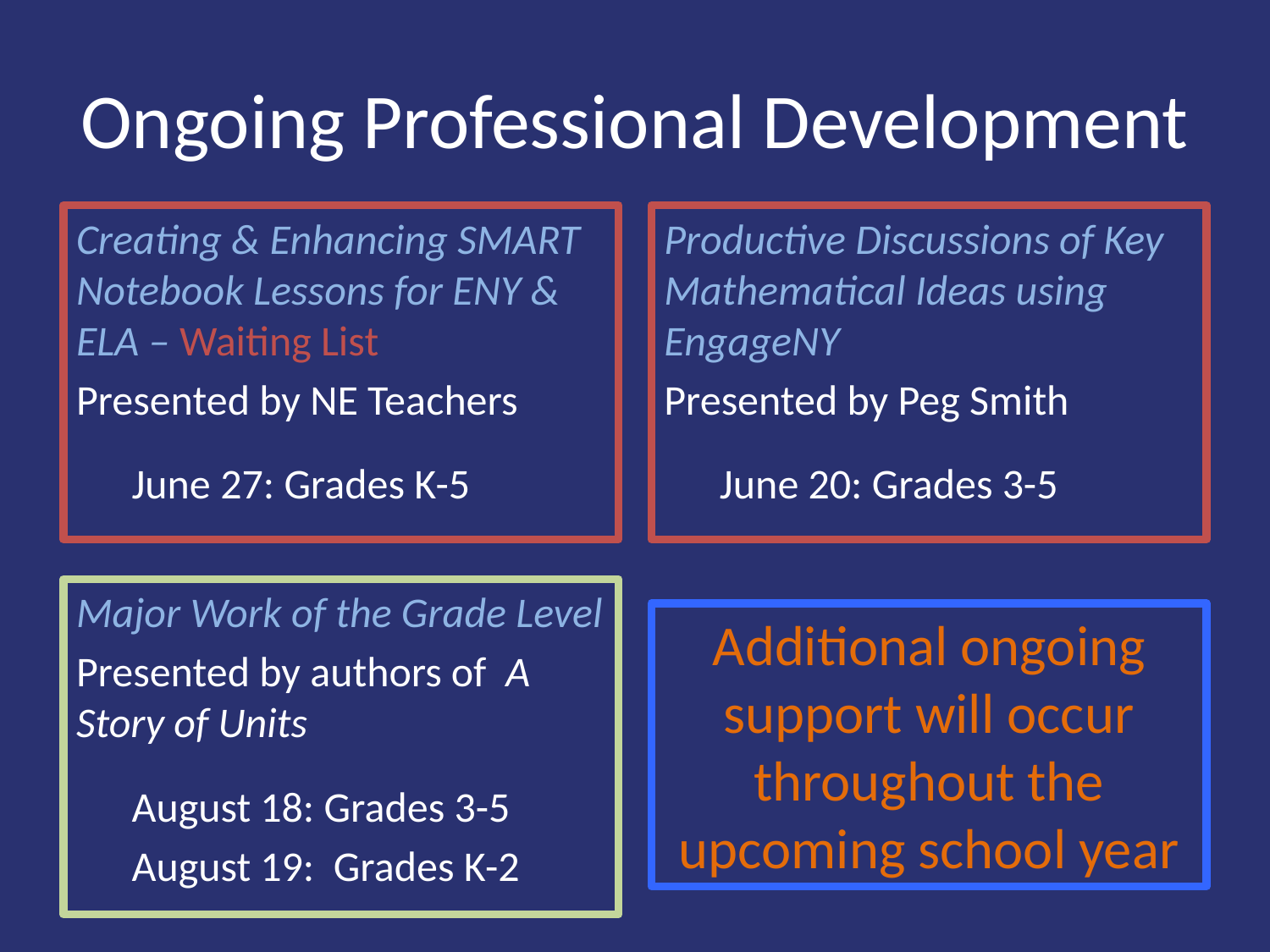

# Ongoing Professional Development
Creating & Enhancing SMART Notebook Lessons for ENY & ELA – Waiting List
Presented by NE Teachers

June 27: Grades K-5

Productive Discussions of Key Mathematical Ideas using EngageNY
Presented by Peg Smith

June 20: Grades 3-5

Major Work of the Grade Level
Presented by authors of  A Story of Units

August 18: Grades 3-5
August 19:  Grades K-2

Additional ongoing support will occur throughout the upcoming school year